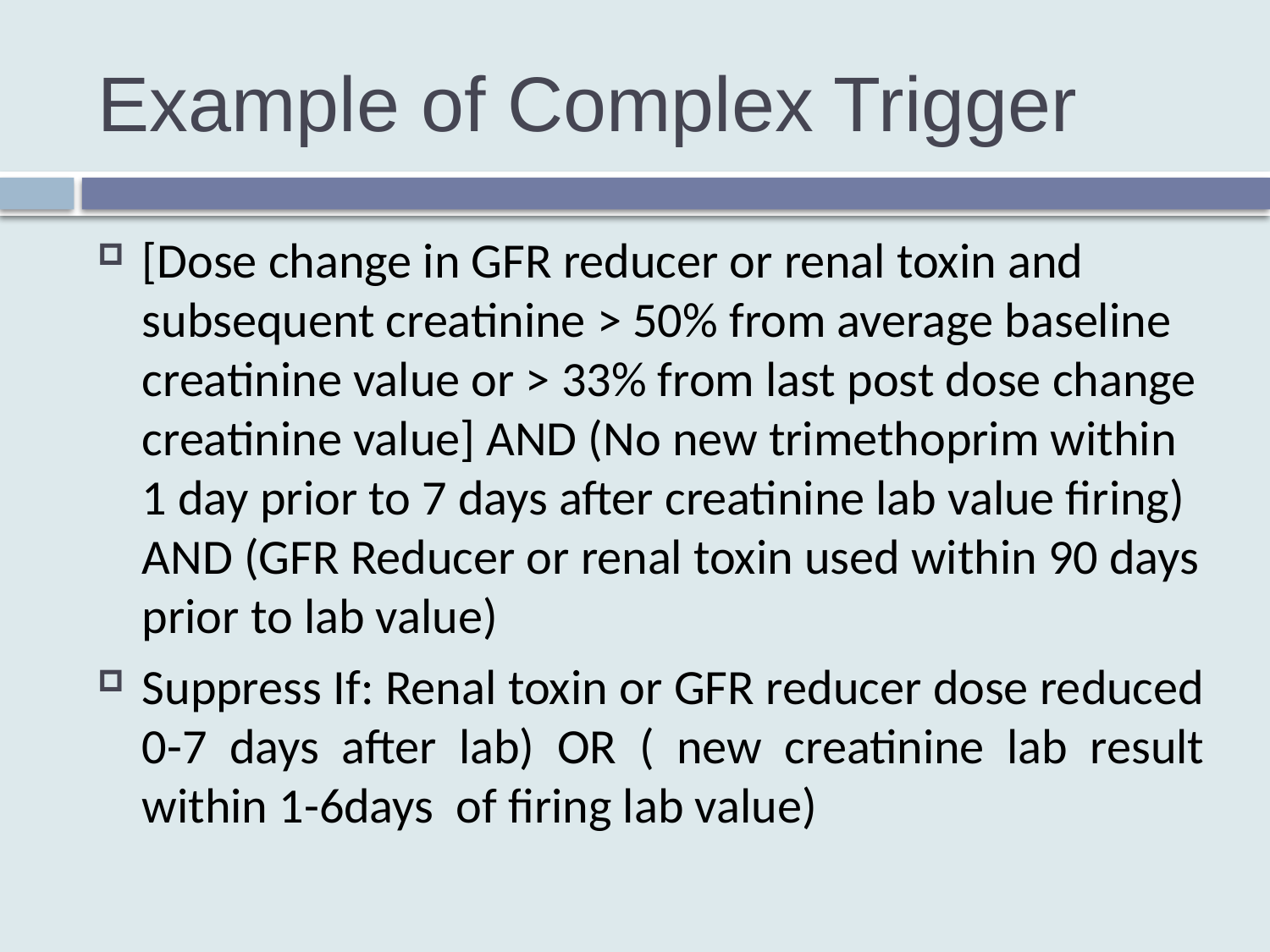

# Example of Complex Trigger
[Dose change in GFR reducer or renal toxin and subsequent creatinine > 50% from average baseline creatinine value or > 33% from last post dose change creatinine value] AND (No new trimethoprim within 1 day prior to 7 days after creatinine lab value firing) AND (GFR Reducer or renal toxin used within 90 days prior to lab value)
Suppress If: Renal toxin or GFR reducer dose reduced 0-7 days after lab) OR ( new creatinine lab result within 1-6days  of firing lab value)